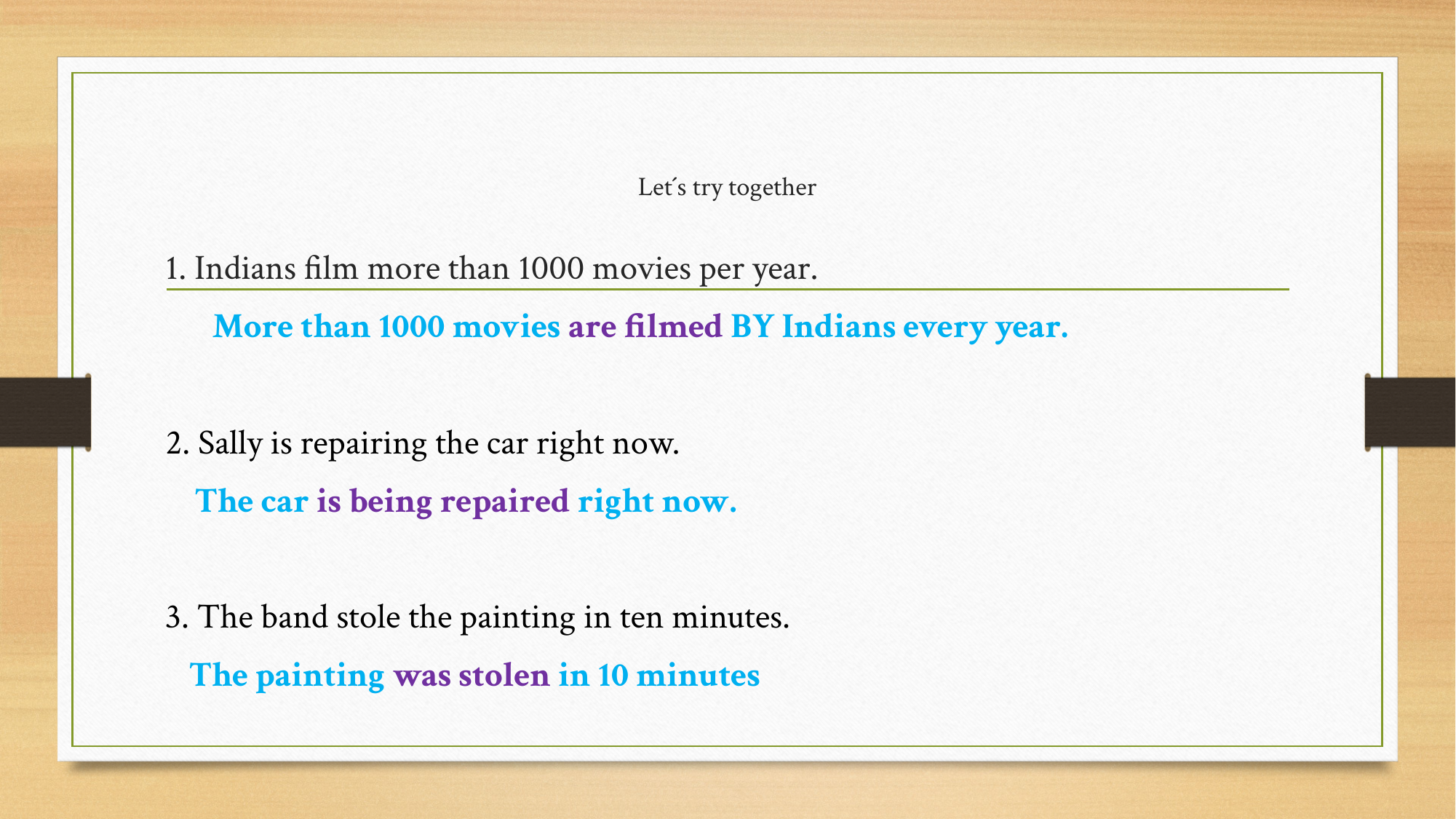

# Let´s try together
1. Indians film more than 1000 movies per year.
      More than 1000 movies are filmed BY Indians every year.

2. Sally is repairing the car right now.
    The car is being repaired right now.

3. The band stole the painting in ten minutes.
   The painting was stolen in 10 minutes